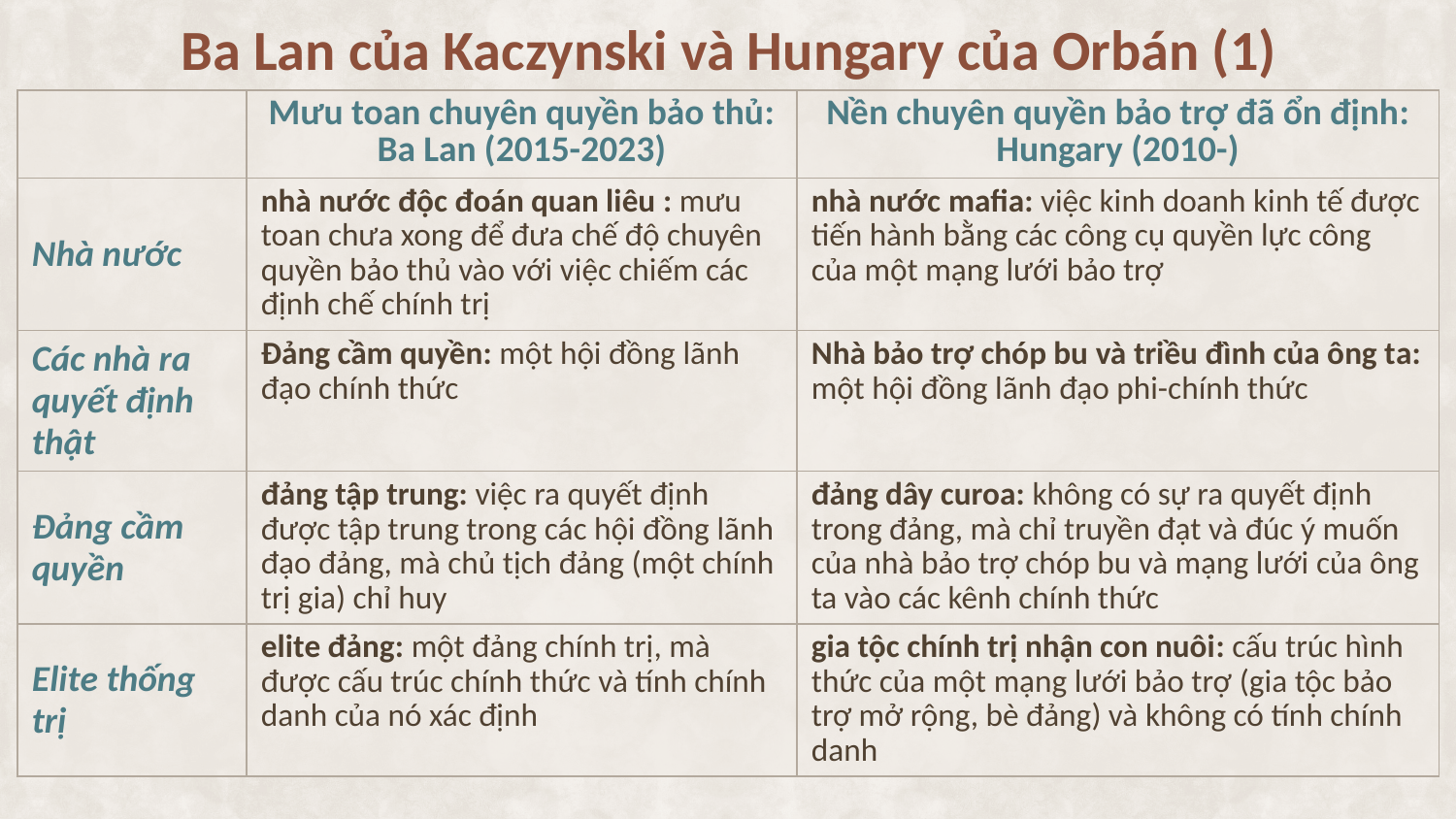

Ba Lan của Kaczynski và Hungary của Orbán (1)
|  | Mưu toan chuyên quyền bảo thủ: Ba Lan (2015-2023) | Nền chuyên quyền bảo trợ đã ổn định: Hungary (2010-) |
| --- | --- | --- |
| Nhà nước | nhà nước độc đoán quan liêu : mưu toan chưa xong để đưa chế độ chuyên quyền bảo thủ vào với việc chiếm các định chế chính trị | nhà nước mafia: việc kinh doanh kinh tế được tiến hành bằng các công cụ quyền lực công của một mạng lưới bảo trợ |
| Các nhà ra quyết định thật | Đảng cầm quyền: một hội đồng lãnh đạo chính thức | Nhà bảo trợ chóp bu và triều đình của ông ta: một hội đồng lãnh đạo phi-chính thức |
| Đảng cầm quyền | đảng tập trung: việc ra quyết định được tập trung trong các hội đồng lãnh đạo đảng, mà chủ tịch đảng (một chính trị gia) chỉ huy | đảng dây curoa: không có sự ra quyết định trong đảng, mà chỉ truyền đạt và đúc ý muốn của nhà bảo trợ chóp bu và mạng lưới của ông ta vào các kênh chính thức |
| Elite thống trị | elite đảng: một đảng chính trị, mà được cấu trúc chính thức và tính chính danh của nó xác định | gia tộc chính trị nhận con nuôi: cấu trúc hình thức của một mạng lưới bảo trợ (gia tộc bảo trợ mở rộng, bè đảng) và không có tính chính danh |